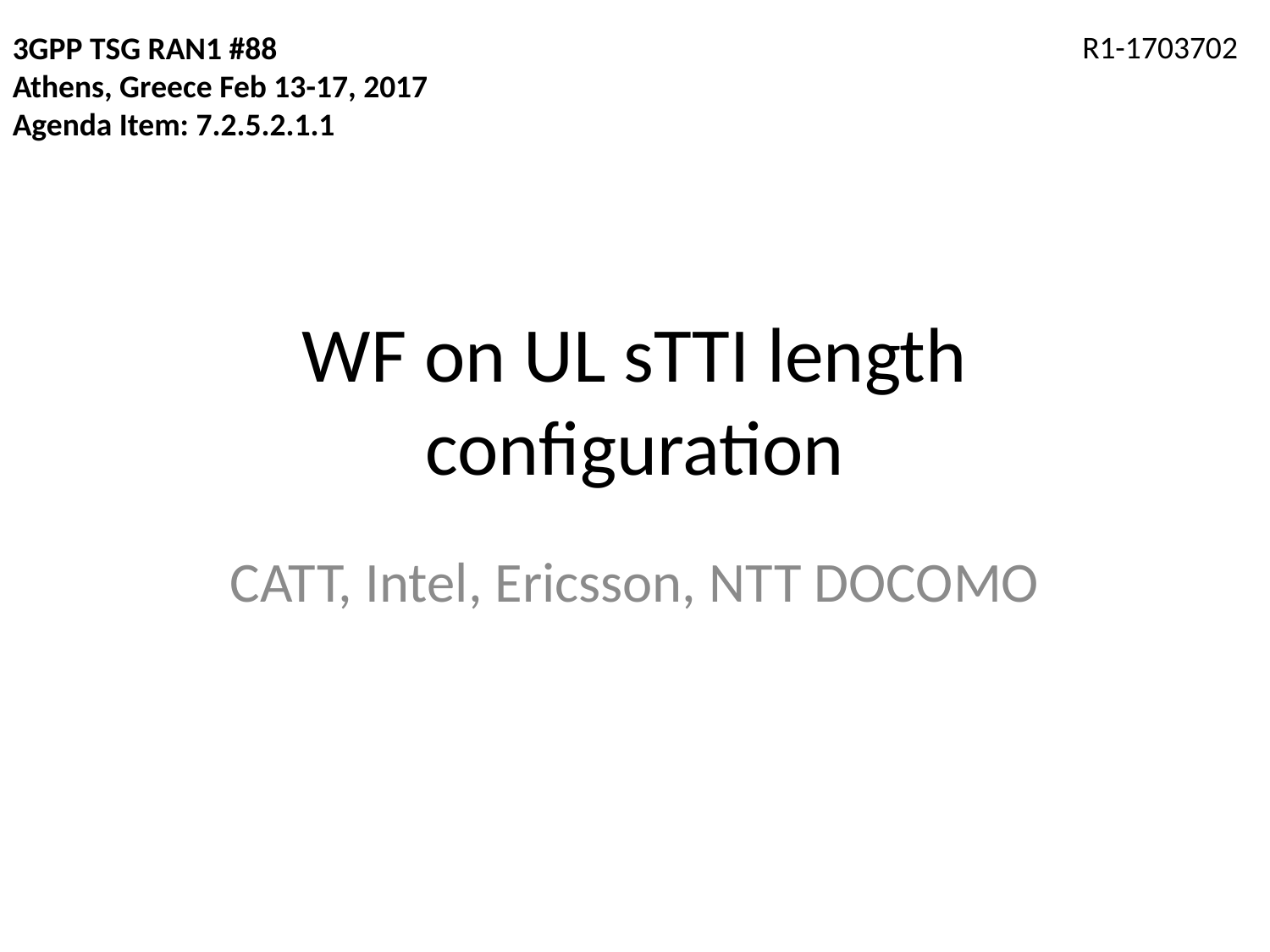

3GPP TSG RAN1 #88
Athens, Greece Feb 13-17, 2017
Agenda Item: 7.2.5.2.1.1

R1-1703702
# WF on UL sTTI length configuration
CATT, Intel, Ericsson, NTT DOCOMO